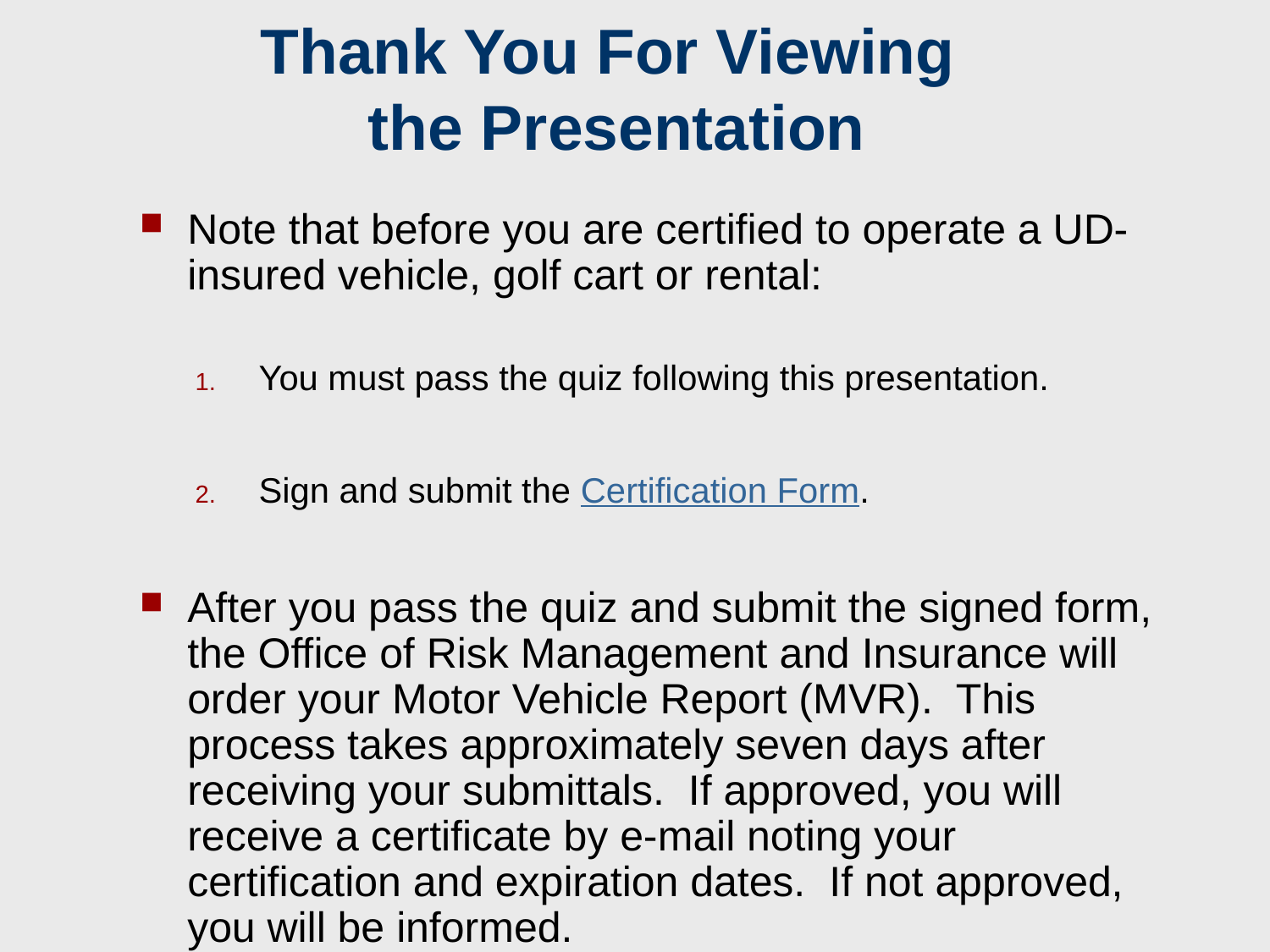

# Thank You For Viewing the Presentation
Note that before you are certified to operate a UD-insured vehicle, golf cart or rental:

You must pass the quiz following this presentation.

Sign and submit the Certification Form.

After you pass the quiz and submit the signed form, the Office of Risk Management and Insurance will order your Motor Vehicle Report (MVR).  This process takes approximately seven days after receiving your submittals.  If approved, you will receive a certificate by e-mail noting your certification and expiration dates.  If not approved, you will be informed.